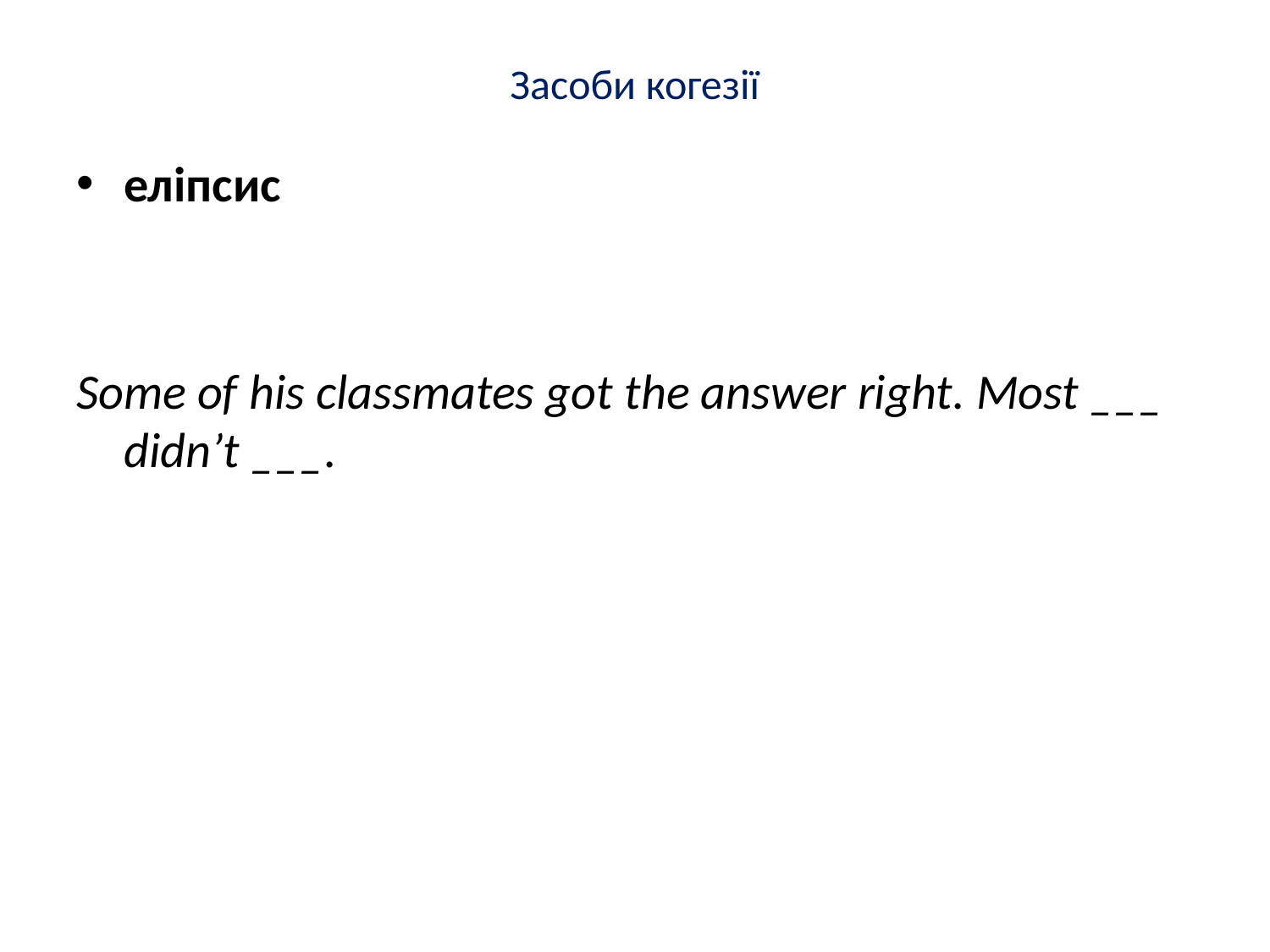

# Засоби когезії
еліпсис

Some of his classmates got the answer right. Most ___ didn’t ___.